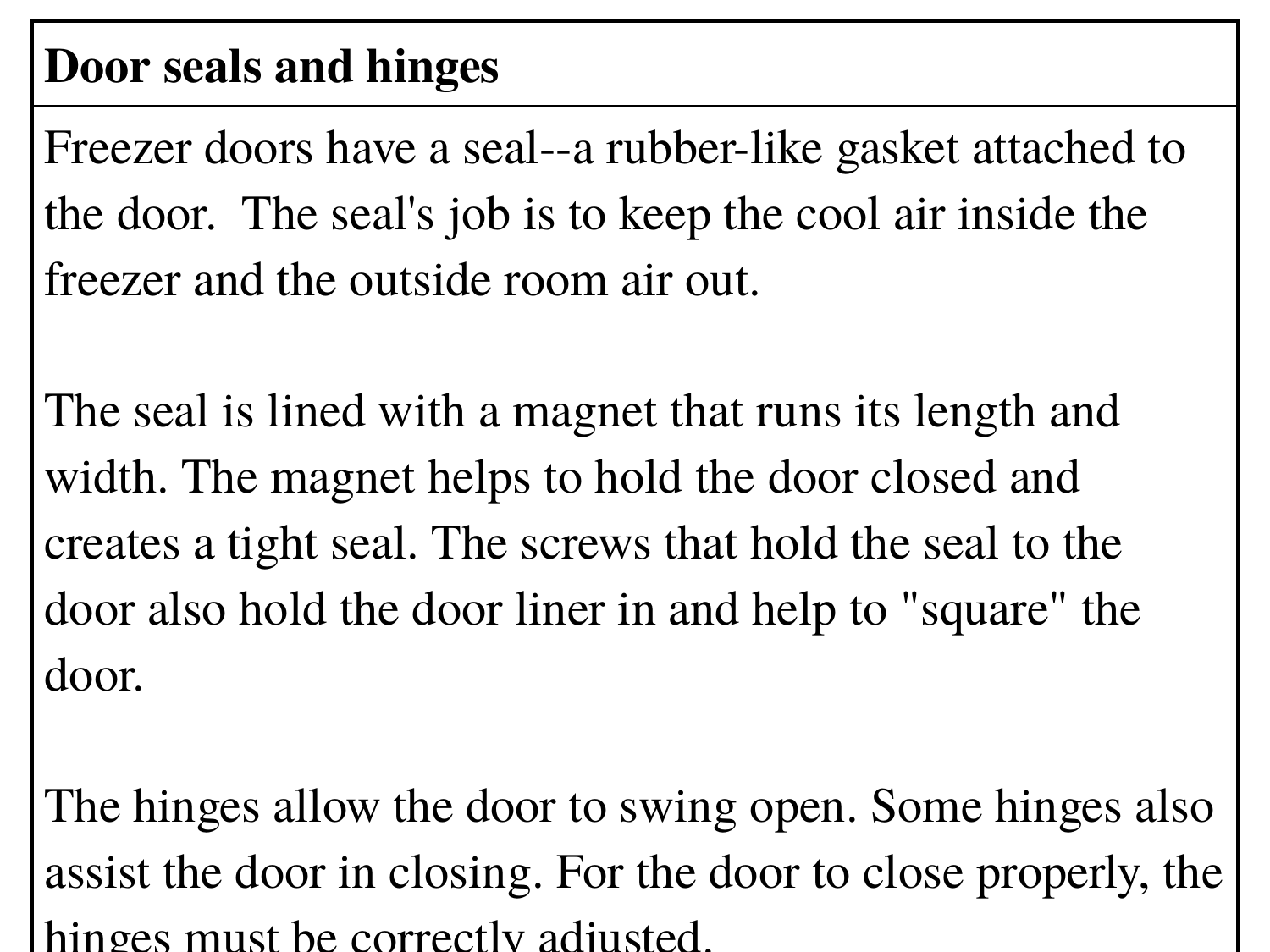

| Door seals and hinges |
| --- |
| Freezer doors have a seal--a rubber-like gasket attached to the door. The seal's job is to keep the cool air inside the freezer and the outside room air out. The seal is lined with a magnet that runs its length and width. The magnet helps to hold the door closed and creates a tight seal. The screws that hold the seal to the door also hold the door liner in and help to "square" the door. The hinges allow the door to swing open. Some hinges also assist the door in closing. For the door to close properly, the hinges must be correctly adjusted. |